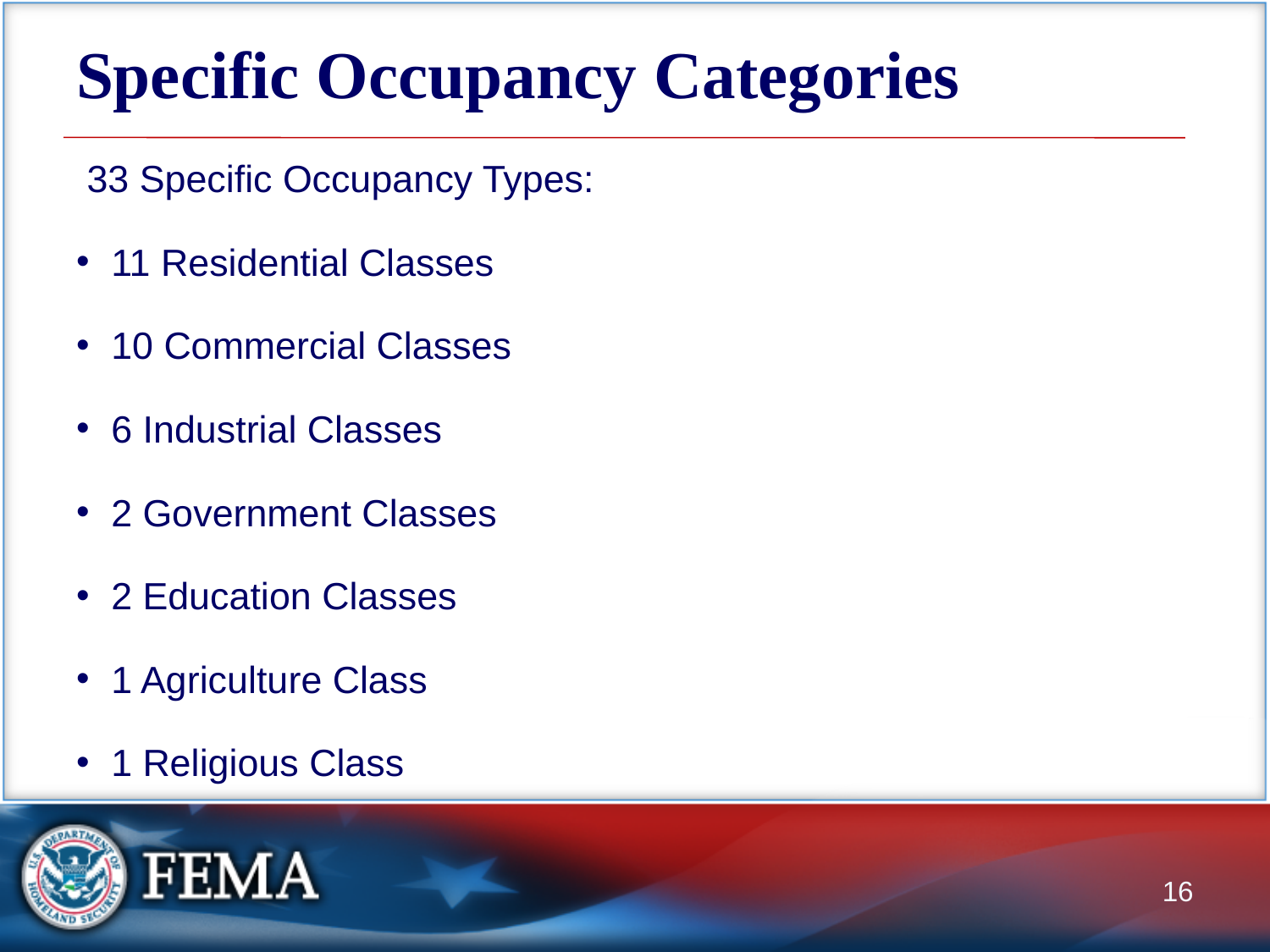

# Specific Occupancy Categories
 33 Specific Occupancy Types:
11 Residential Classes
10 Commercial Classes
6 Industrial Classes
2 Government Classes
2 Education Classes
1 Agriculture Class
1 Religious Class
16